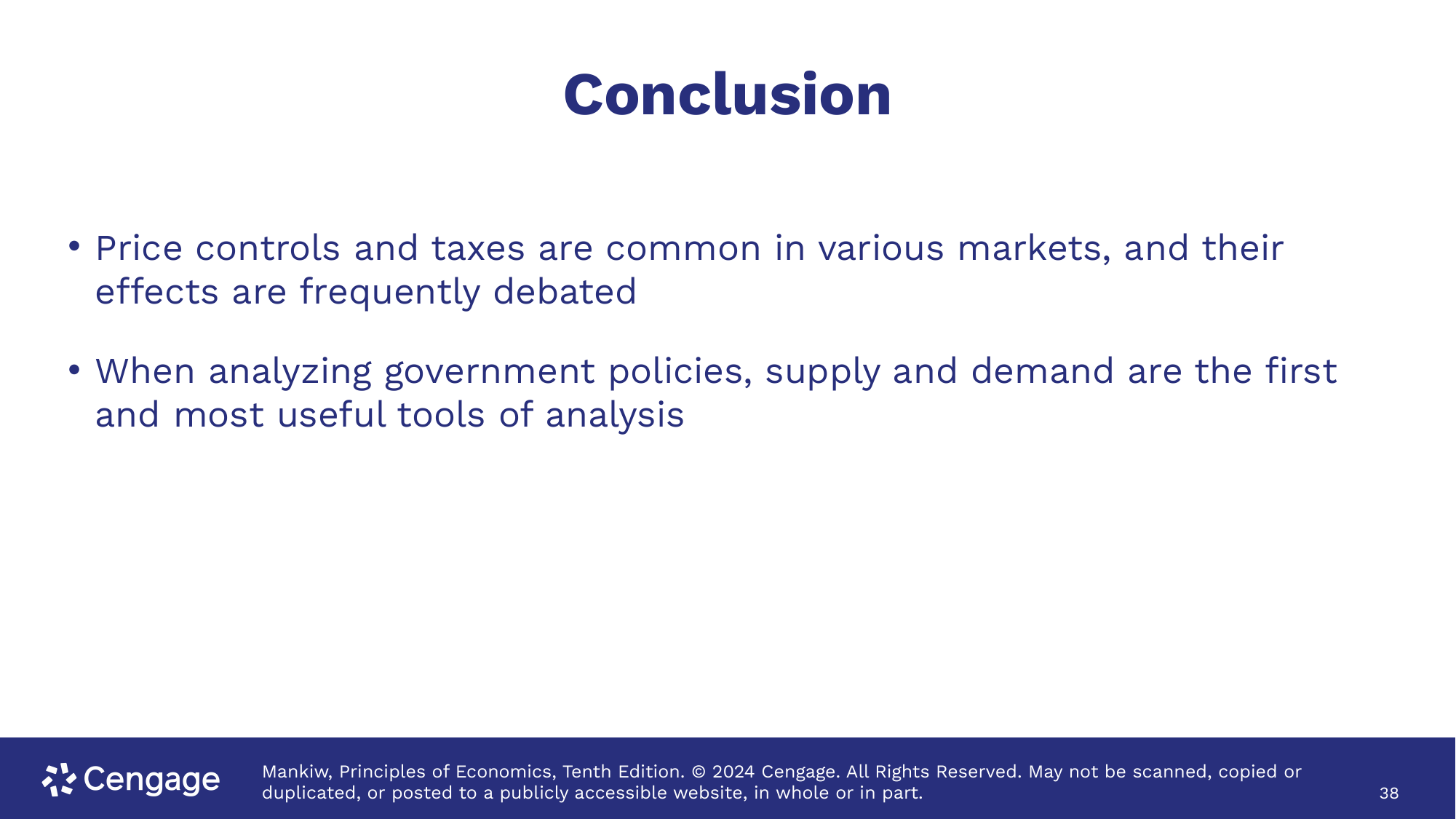

# Conclusion
Price controls and taxes are common in various markets, and their effects are frequently debated
When analyzing government policies, supply and demand are the first and most useful tools of analysis